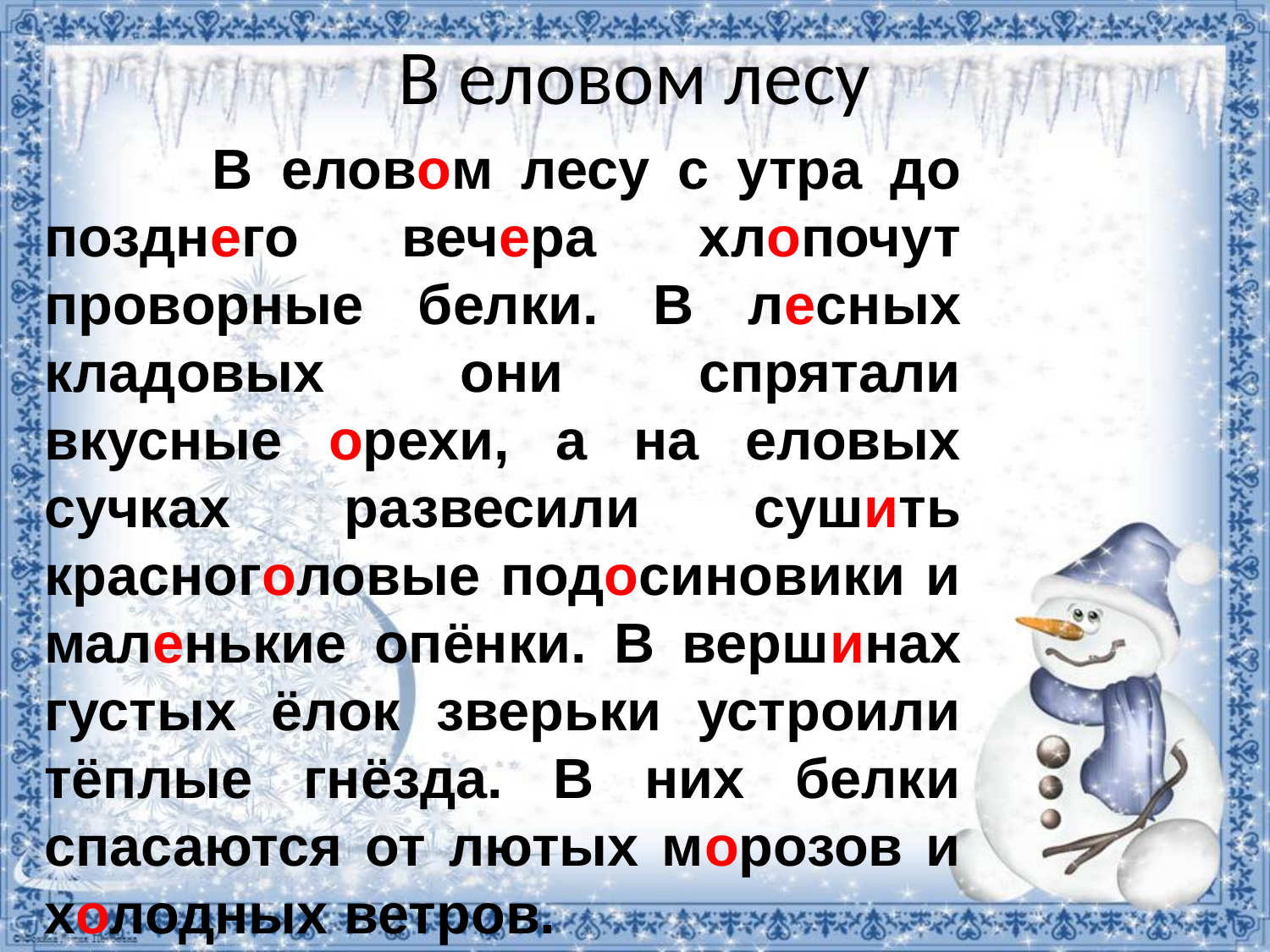

# В еловом лесу
      В еловом лесу с утра до позднего вечера хлопочут проворные белки. В лесных кладовых они спрятали вкусные орехи, а на еловых сучках развесили сушить красноголовые подосиновики и маленькие опёнки. В вершинах густых ёлок зверьки устроили тёплые гнёзда. В них белки спасаются от лютых морозов и холодных ветров.